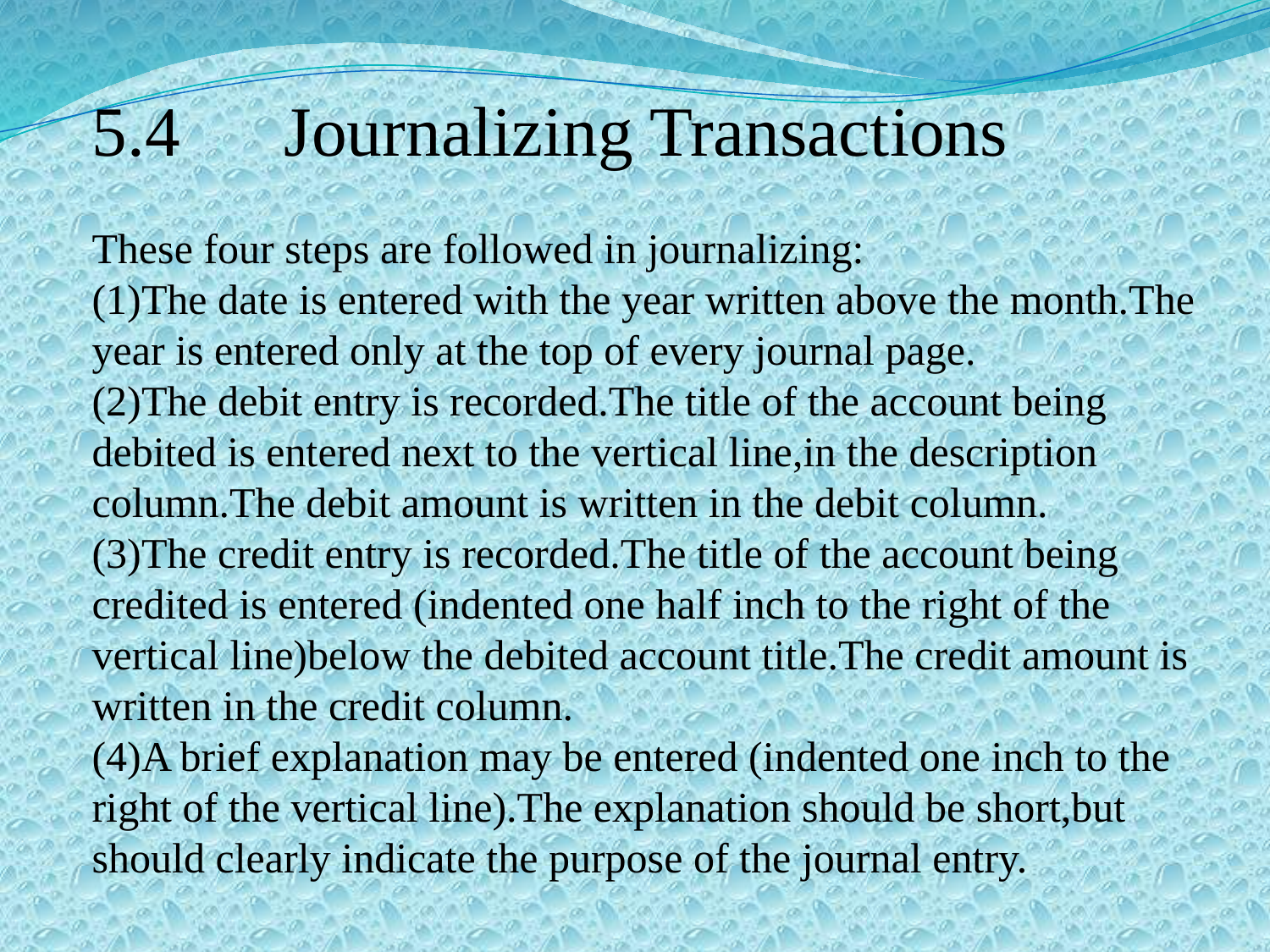

5.4　Journalizing Transactions

These four steps are followed in journalizing:
(1)The date is entered with the year written above the month.The year is entered only at the top of every journal page.
(2)The debit entry is recorded.The title of the account being debited is entered next to the vertical line,in the description column.The debit amount is written in the debit column.
(3)The credit entry is recorded.The title of the account being credited is entered (indented one half inch to the right of the vertical line)below the debited account title.The credit amount is written in the credit column.
(4)A brief explanation may be entered (indented one inch to the right of the vertical line).The explanation should be short,but should clearly indicate the purpose of the journal entry.